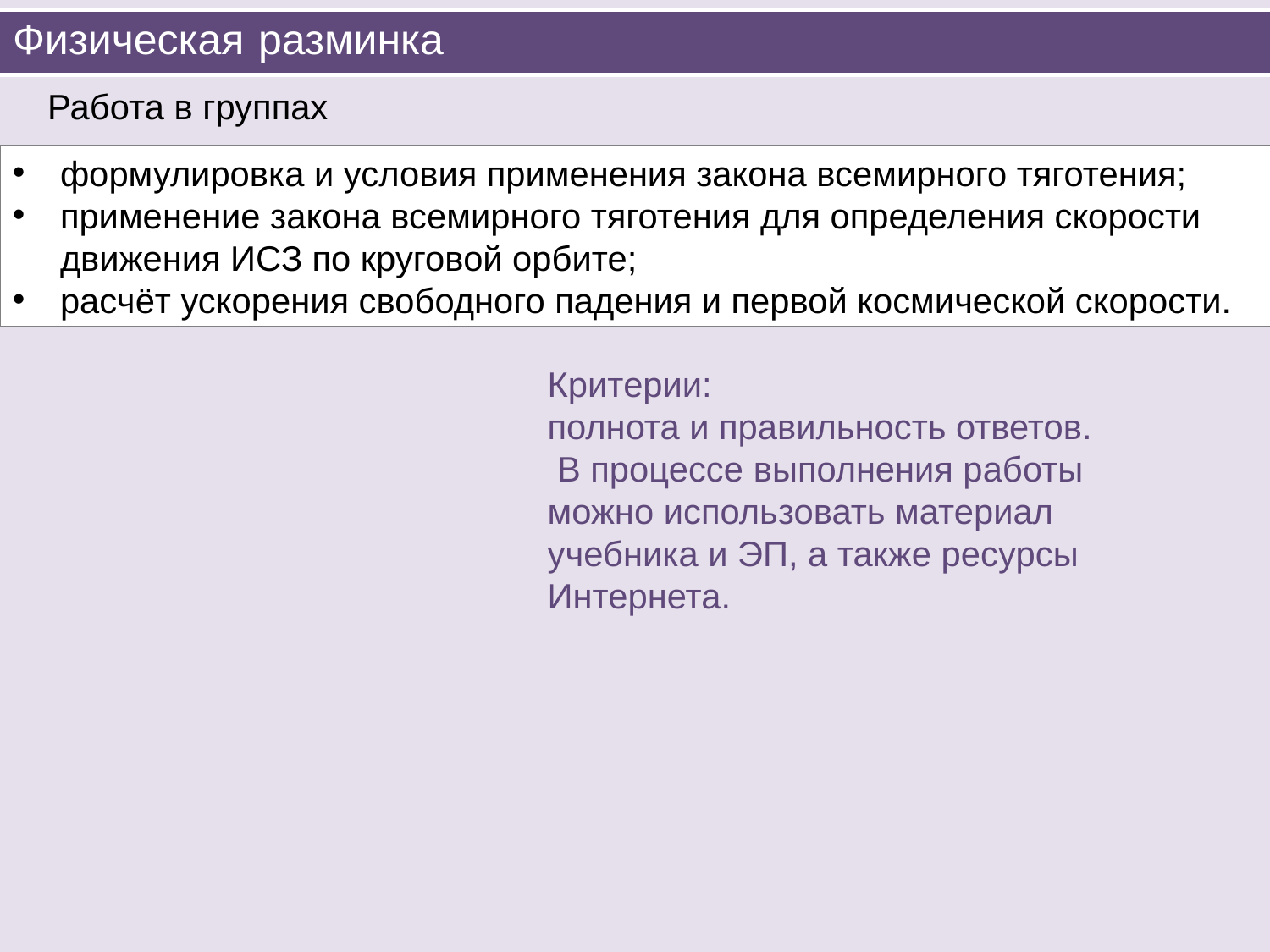

# Физическая разминка

Работа в группах
формулировка и условия применения закона всемирного тяготения;
применение закона всемирного тяготения для определения скорости движения ИСЗ по круговой орбите;
расчёт ускорения свободного падения и первой космической скорости.
Критерии:
полнота и правильность ответов.
 В процессе выполнения работы можно использовать материал учебника и ЭП, а также ресурсы Интернета.